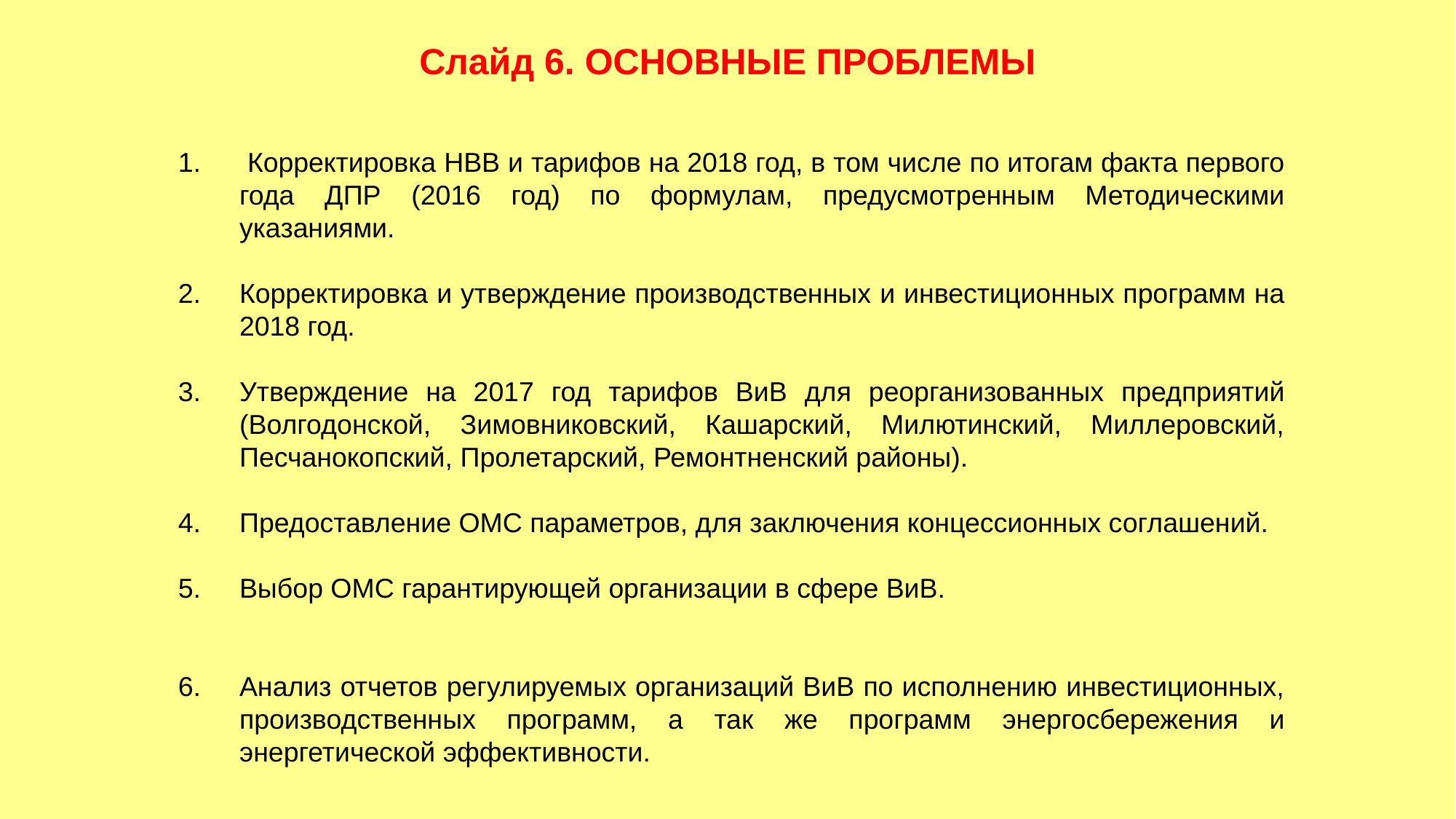

Слайд 6. ОСНОВНЫЕ ПРОБЛЕМЫ

 Корректировка НВВ и тарифов на 2018 год, в том числе по итогам факта первого года ДПР (2016 год) по формулам, предусмотренным Методическими указаниями.

Корректировка и утверждение производственных и инвестиционных программ на 2018 год.

Утверждение на 2017 год тарифов ВиВ для реорганизованных предприятий (Волгодонской, Зимовниковский, Кашарский, Милютинский, Миллеровский, Песчанокопский, Пролетарский, Ремонтненский районы).

Предоставление ОМС параметров, для заключения концессионных соглашений.

Выбор ОМС гарантирующей организации в сфере ВиВ.

Анализ отчетов регулируемых организаций ВиВ по исполнению инвестиционных, производственных программ, а так же программ энергосбережения и энергетической эффективности.